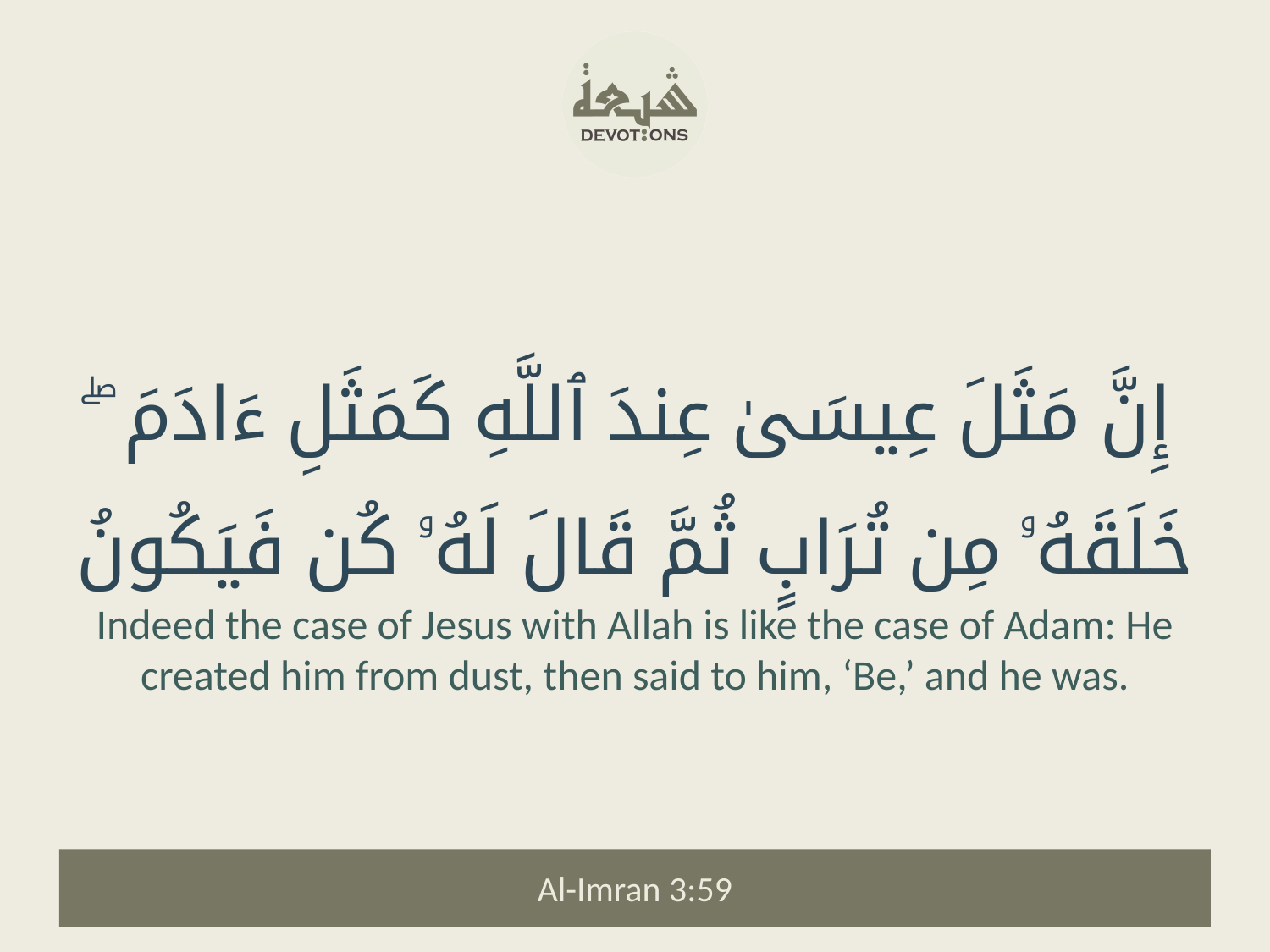

إِنَّ مَثَلَ عِيسَىٰ عِندَ ٱللَّهِ كَمَثَلِ ءَادَمَ ۖ خَلَقَهُۥ مِن تُرَابٍ ثُمَّ قَالَ لَهُۥ كُن فَيَكُونُ
Indeed the case of Jesus with Allah is like the case of Adam: He created him from dust, then said to him, ‘Be,’ and he was.
Al-Imran 3:59